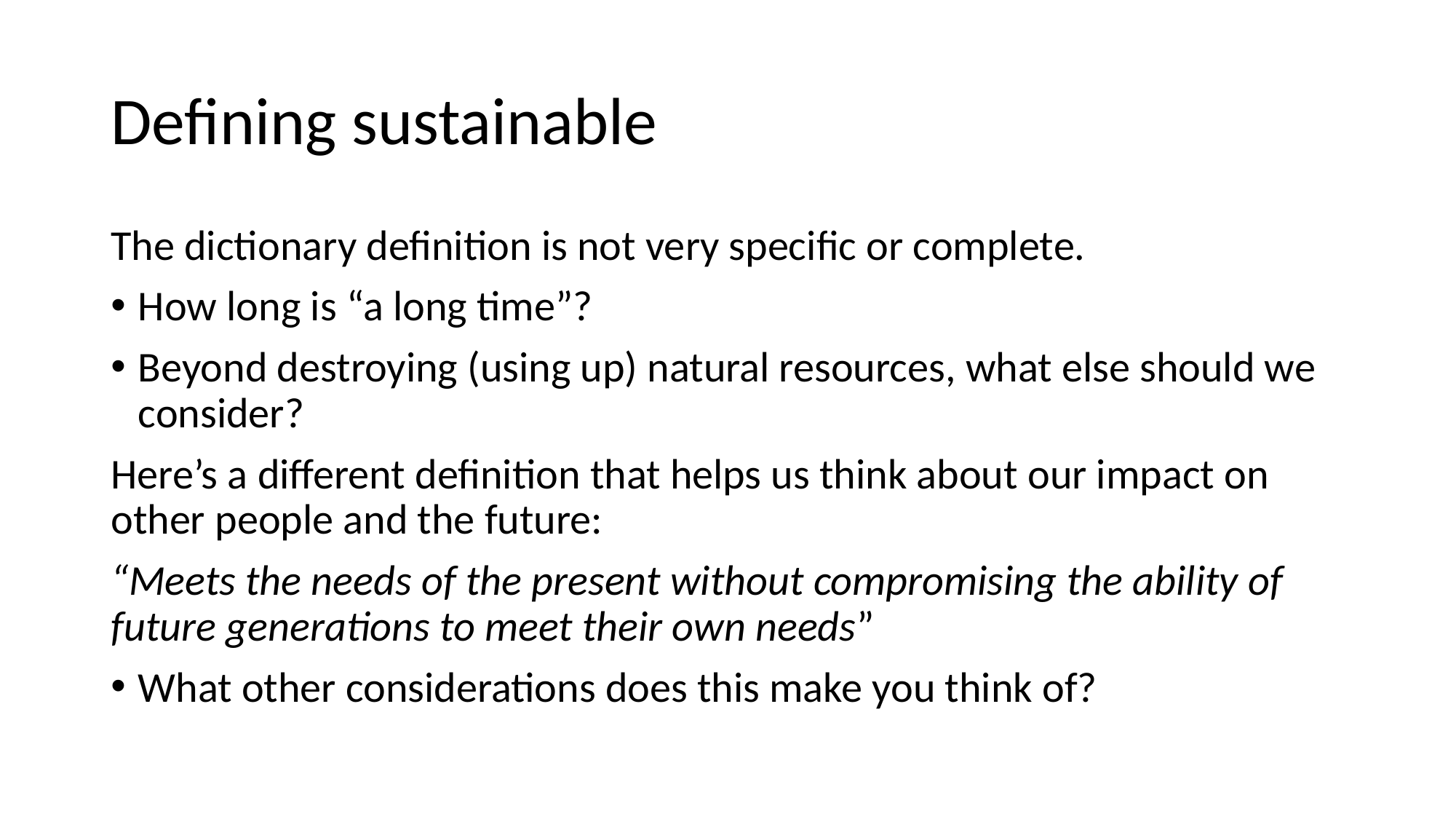

# Defining sustainable
The dictionary definition is not very specific or complete.
How long is “a long time”?
Beyond destroying (using up) natural resources, what else should we consider?
Here’s a different definition that helps us think about our impact on other people and the future:
“Meets the needs of the present without compromising the ability of future generations to meet their own needs”
What other considerations does this make you think of?